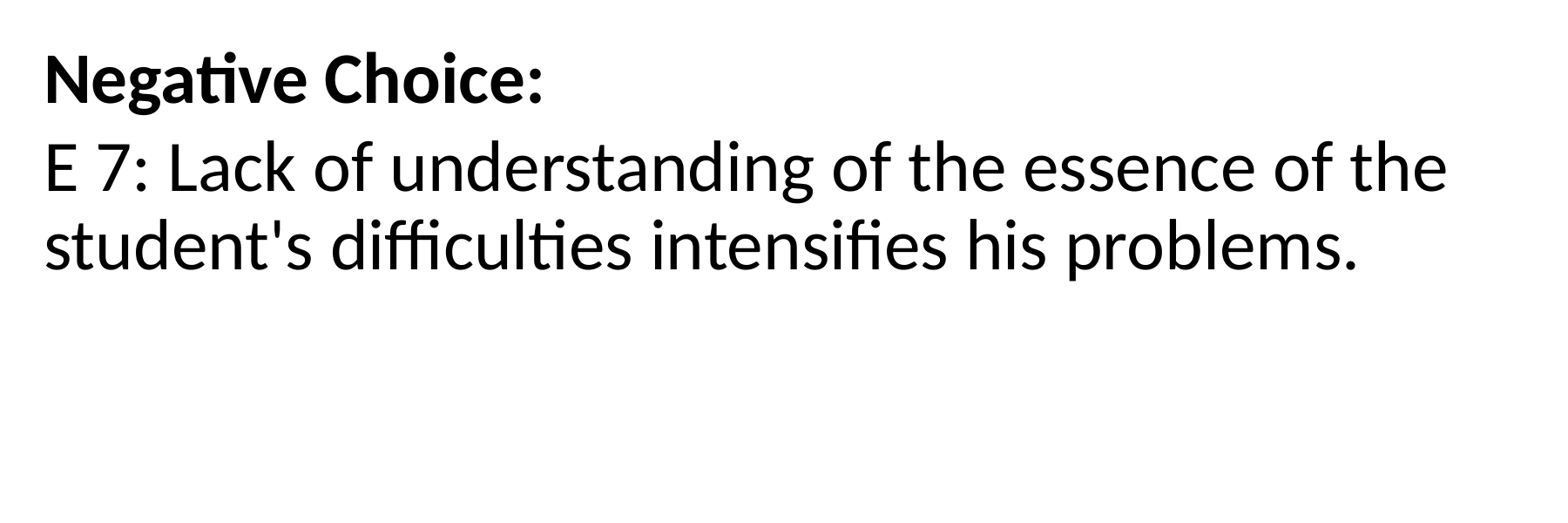

Negative Choice:
E 7: Lack of understanding of the essence of the student's difficulties intensifies his problems.